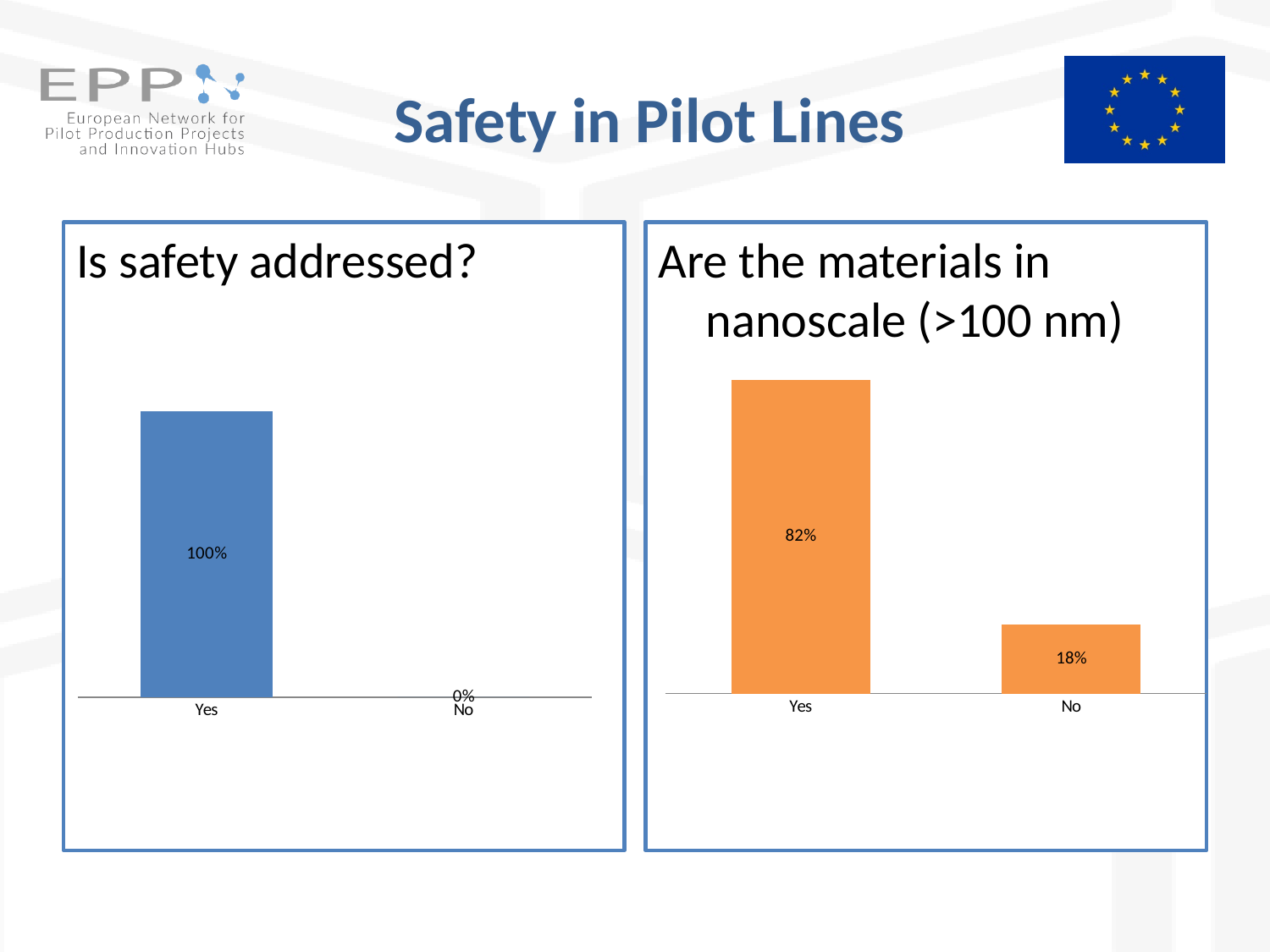

# Safety in Pilot Lines
Is safety addressed?
Are the materials in nanoscale (>100 nm)

### Chart

| Category |  |
|---|---|
| Yes | 0.82 |
| No | 0.18 |

### Chart

| Category |  |
|---|---|
| Yes | 1.0 |
| No | 0.0 |